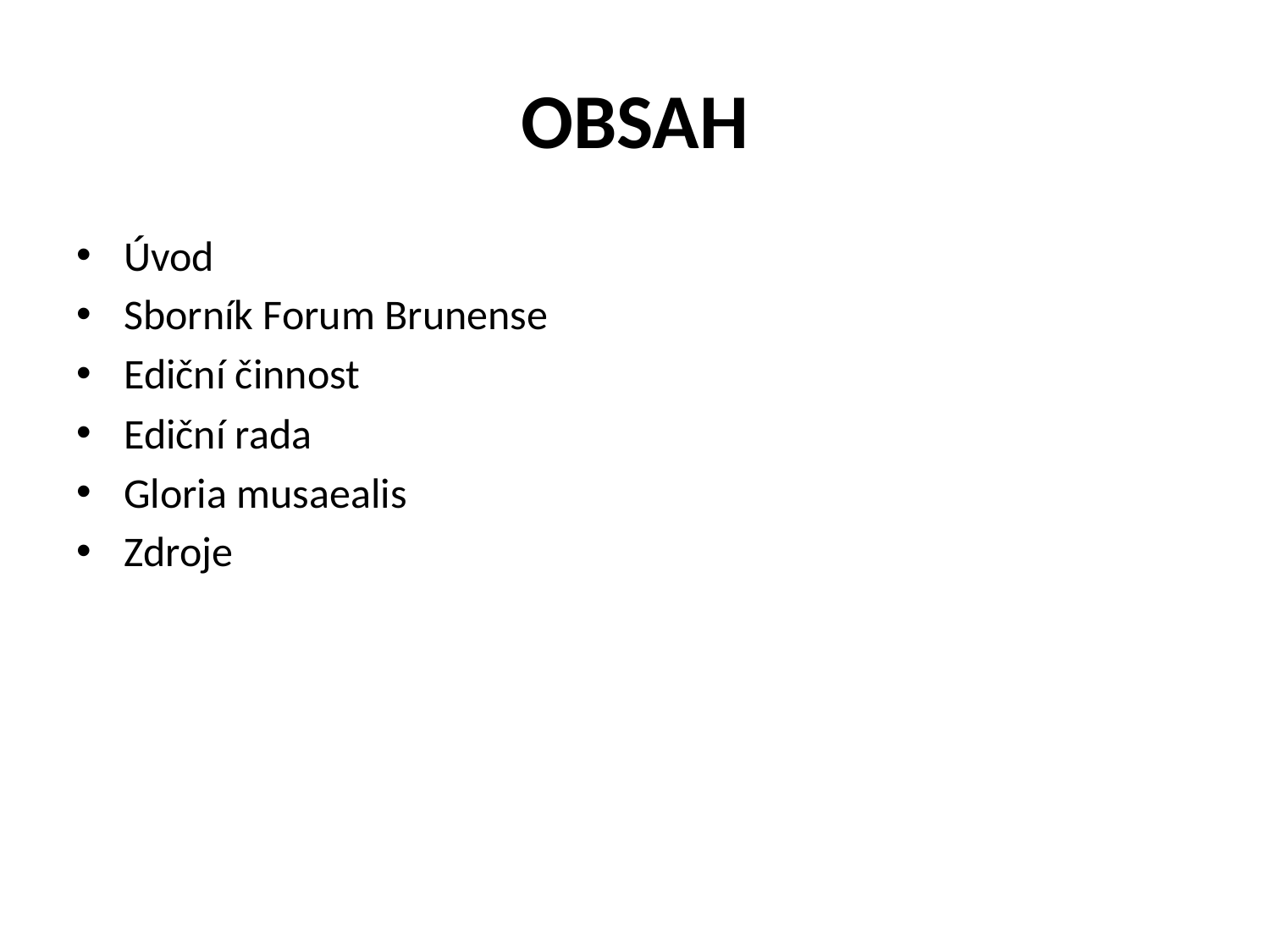

# OBSAH
Úvod
Sborník Forum Brunense
Ediční činnost
Ediční rada
Gloria musaealis
Zdroje